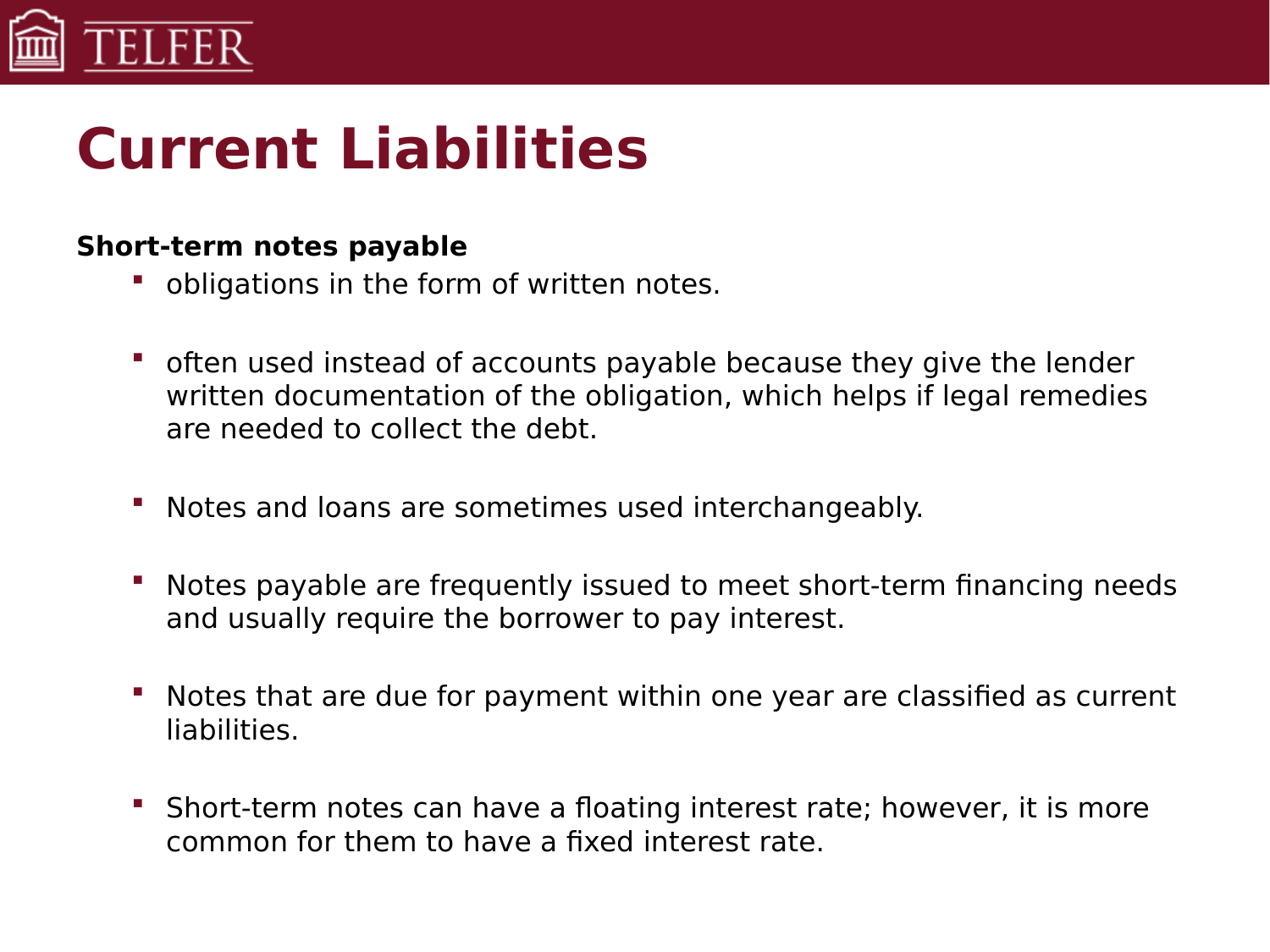

# Current Liabilities
Short-term notes payable
obligations in the form of written notes.

often used instead of accounts payable because they give the lender written documentation of the obligation, which helps if legal remedies are needed to collect the debt.

Notes and loans are sometimes used interchangeably.

Notes payable are frequently issued to meet short-term financing needs and usually require the borrower to pay interest.

Notes that are due for payment within one year are classified as current liabilities.

Short-term notes can have a floating interest rate; however, it is more common for them to have a fixed interest rate.